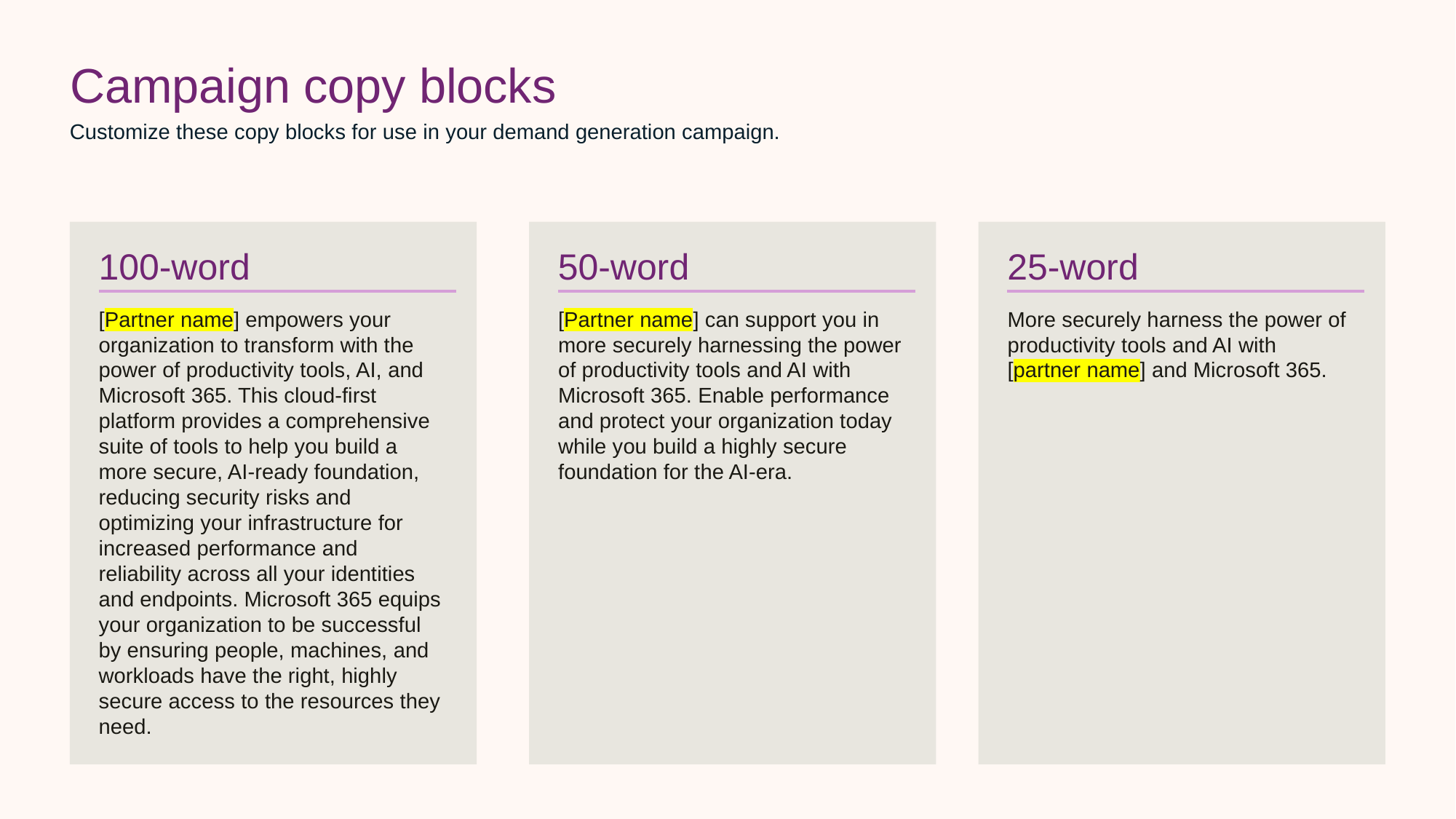

# Campaign copy blocks
Customize these copy blocks for use in your demand generation campaign.

100-word
50-word
25-word
[Partner name] empowers your organization to transform with the power of productivity tools, AI, and Microsoft 365. This cloud-first platform provides a comprehensive suite of tools to help you build a more secure, AI-ready foundation, reducing security risks and optimizing your infrastructure for increased performance and reliability across all your identities and endpoints. Microsoft 365 equips your organization to be successful by ensuring people, machines, and workloads have the right, highly secure access to the resources they need.

[Partner name] can support you in more securely harnessing the power of productivity tools and AI with Microsoft 365. Enable performance and protect your organization today while you build a highly secure foundation for the AI-era.
More securely harness the power of productivity tools and AI with [partner name] and Microsoft 365.